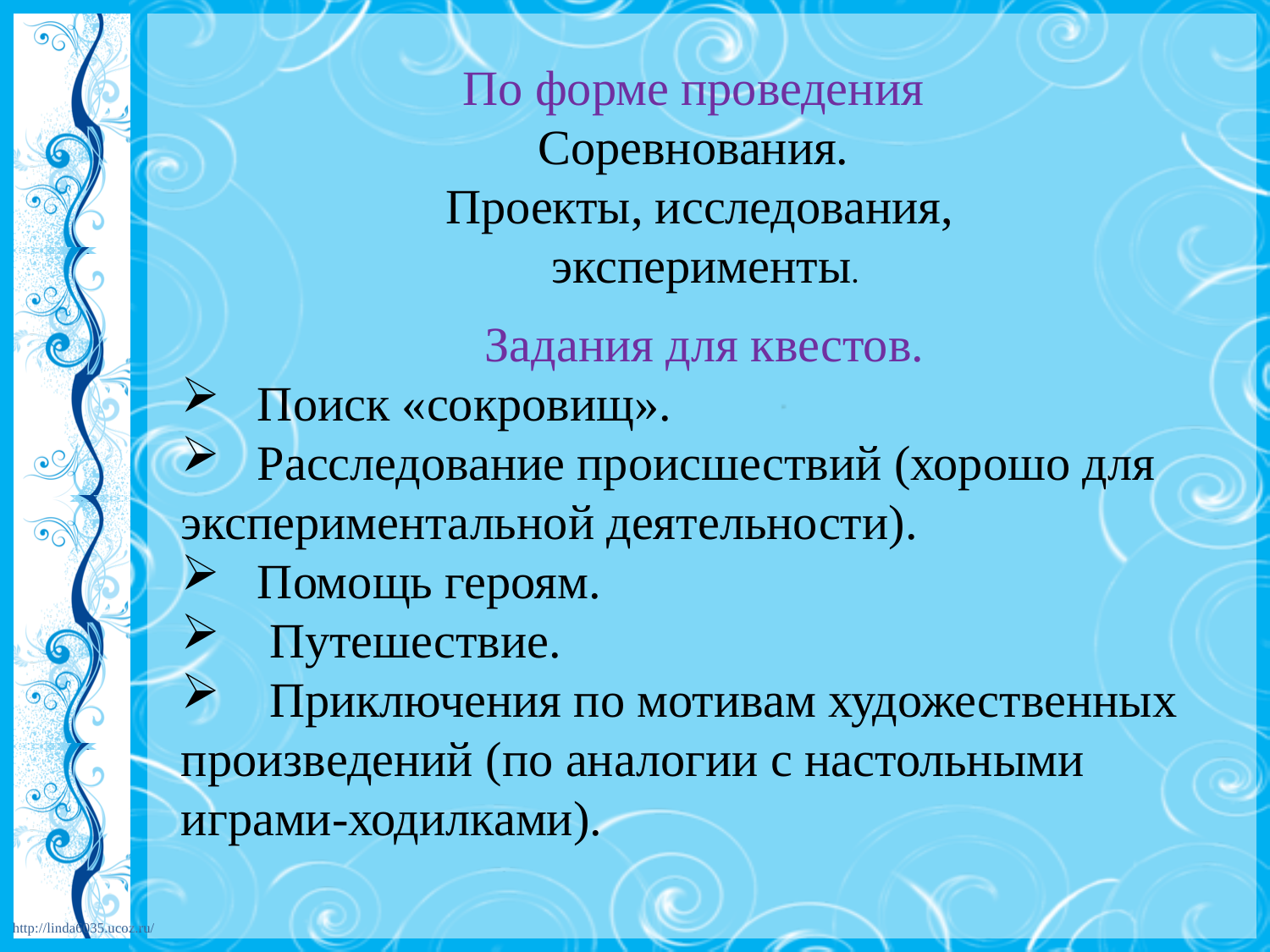

По форме проведения
Соревнования.
Проекты, исследования,
 эксперименты.

Задания для квестов.
   Поиск «сокровищ».
   Расследование происшествий (хорошо для экспериментальной деятельности).
   Помощь героям.
    Путешествие.
    Приключения по мотивам художественных произведений (по аналогии с настольными играми-ходилками).